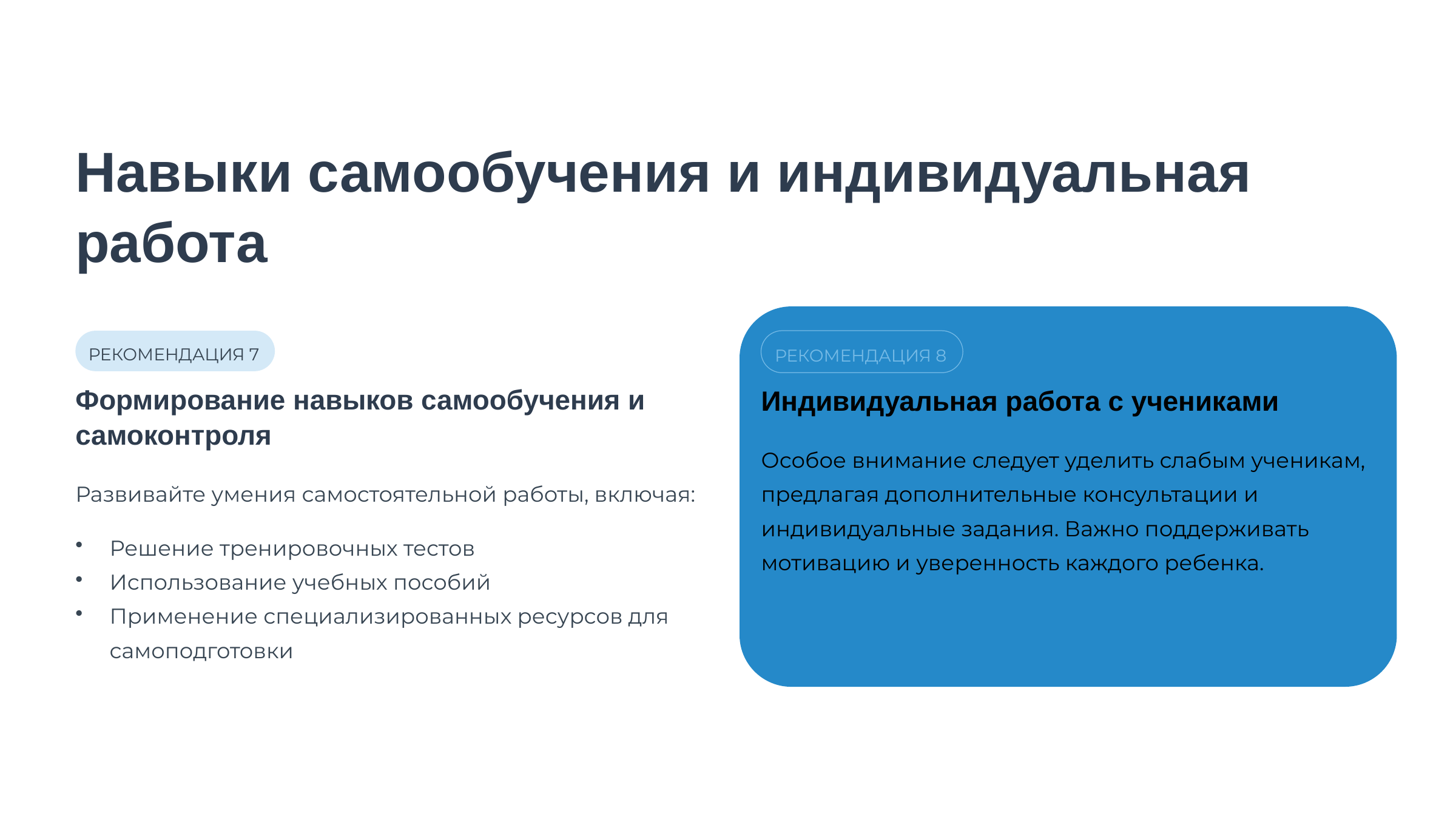

Навыки самообучения и индивидуальная работа

РЕКОМЕНДАЦИЯ 7
РЕКОМЕНДАЦИЯ 8
Формирование навыков самообучения и самоконтроля
Индивидуальная работа с учениками
Особое внимание следует уделить слабым ученикам, предлагая дополнительные консультации и индивидуальные задания. Важно поддерживать мотивацию и уверенность каждого ребенка.
Развивайте умения самостоятельной работы, включая:
Решение тренировочных тестов
Использование учебных пособий
Применение специализированных ресурсов для самоподготовки